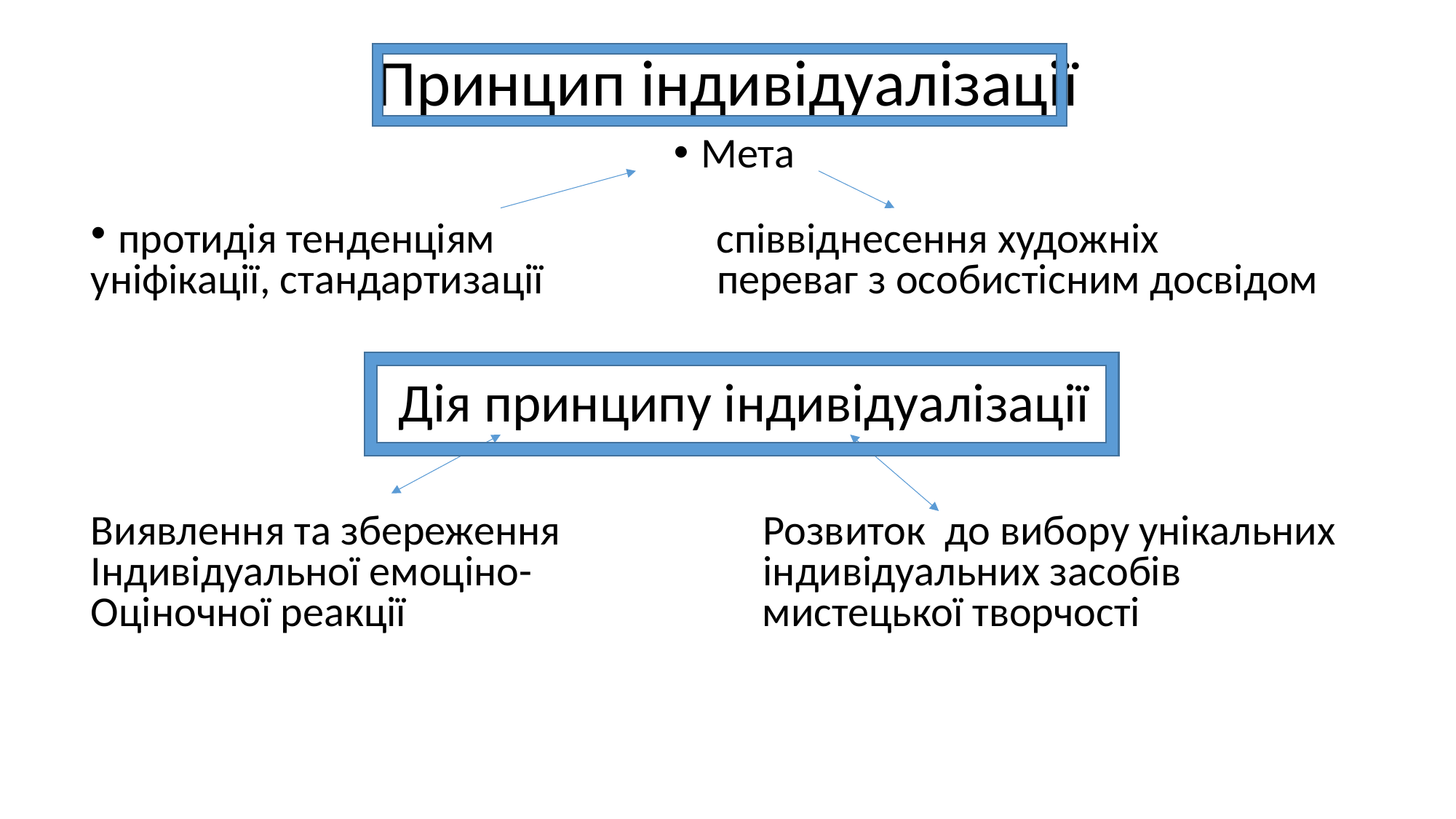

# Принцип індивідуалізації

Мета

протидія тенденціям                       співвіднесення художніх
уніфікації, стандартизації                  переваг з особистісним досвідом

Дія принципу індивідуалізації

Виявлення та збереження                     Розвиток  до вибору унікальних
Індивідуальної емоціно-                        індивідуальних засобів
Оціночної реакції                                     мистецької творчості